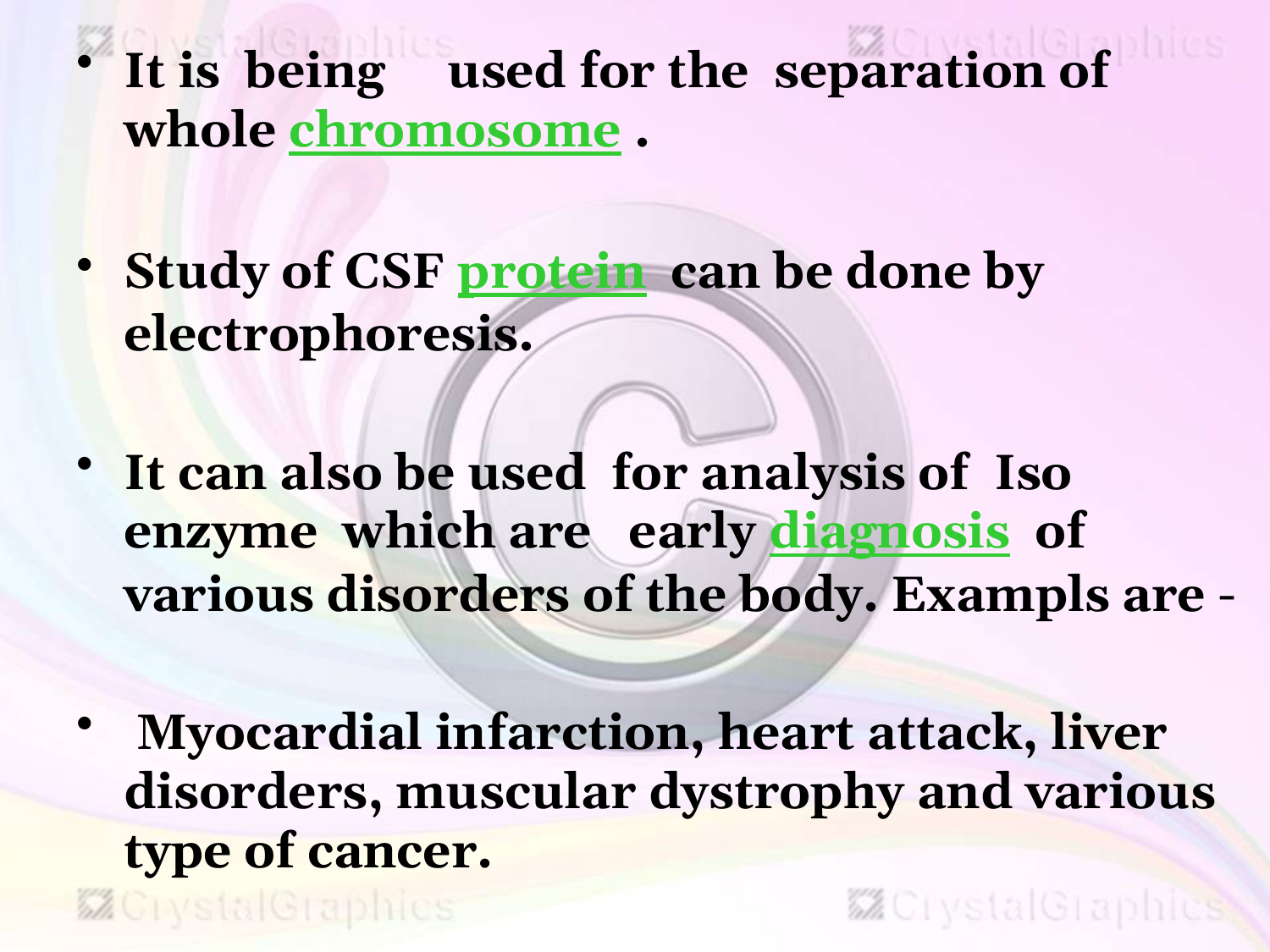

It is  being     used for the  separation of whole chromosome .

Study of CSF protein  can be done by electrophoresis.

It can also be used  for analysis of  Iso enzyme  which are   early diagnosis  of various disorders of the body. Exampls are -

 Myocardial infarction, heart attack, liver disorders, muscular dystrophy and various  type of cancer.